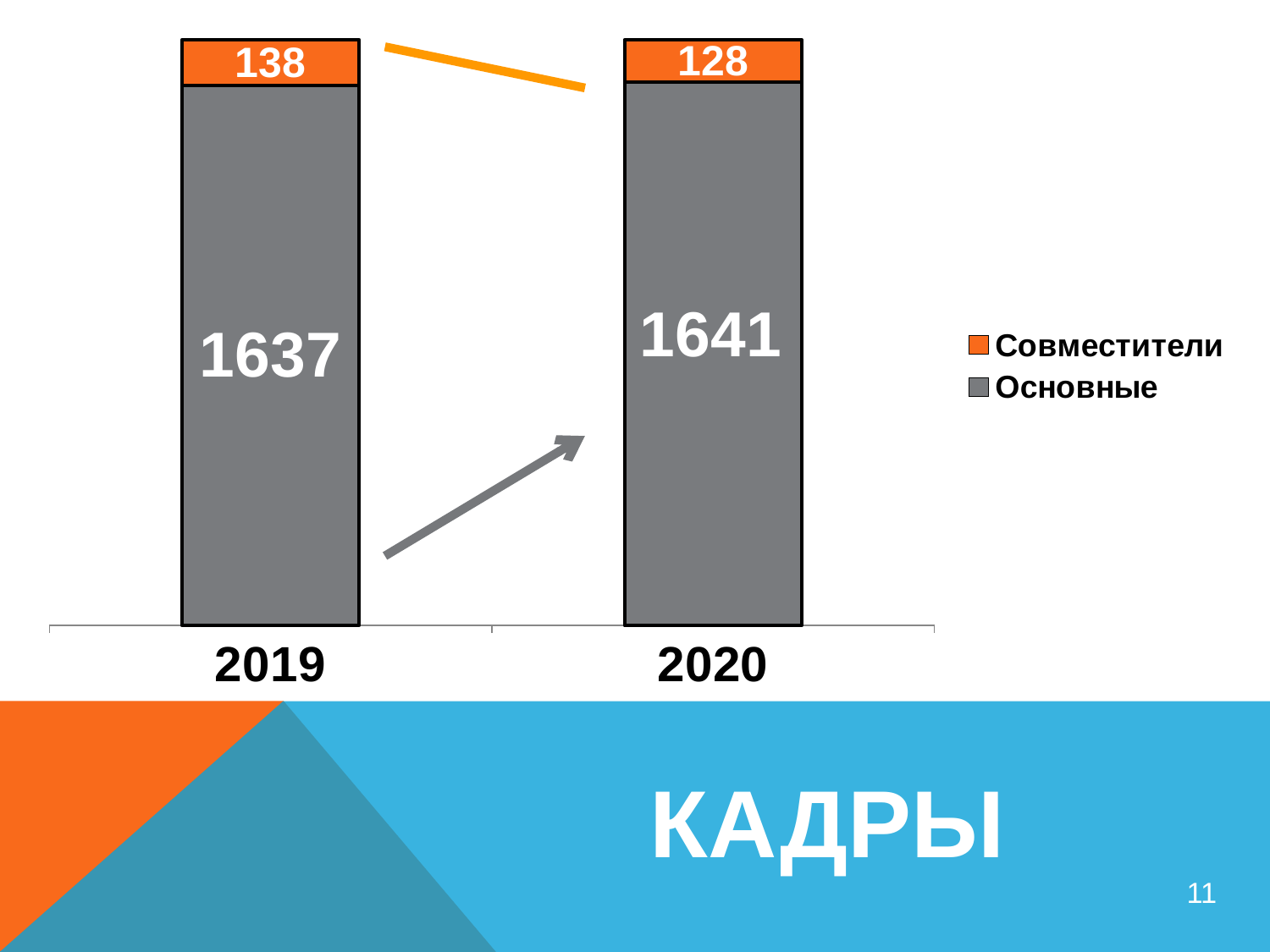

### Chart

| Category | Основные | Совместители |
|---|---|---|
| 2019 | 1637.0 | 138.0 |
| 2020 | 1641.0 | 128.0 |
КАДРЫ
11